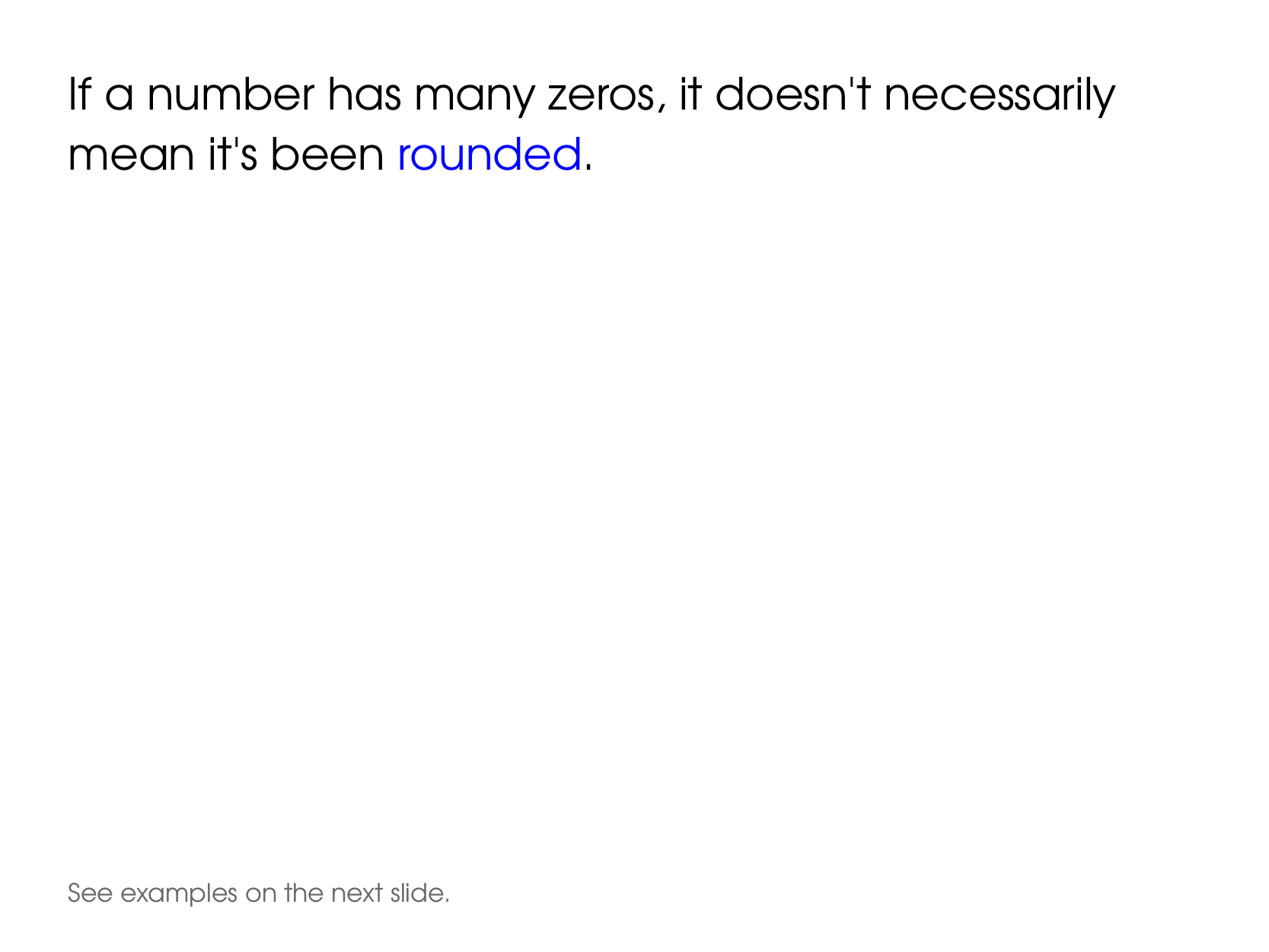

If a number has many zeros, it doesn't necessarily mean it's been rounded.
See examples on the next slide.